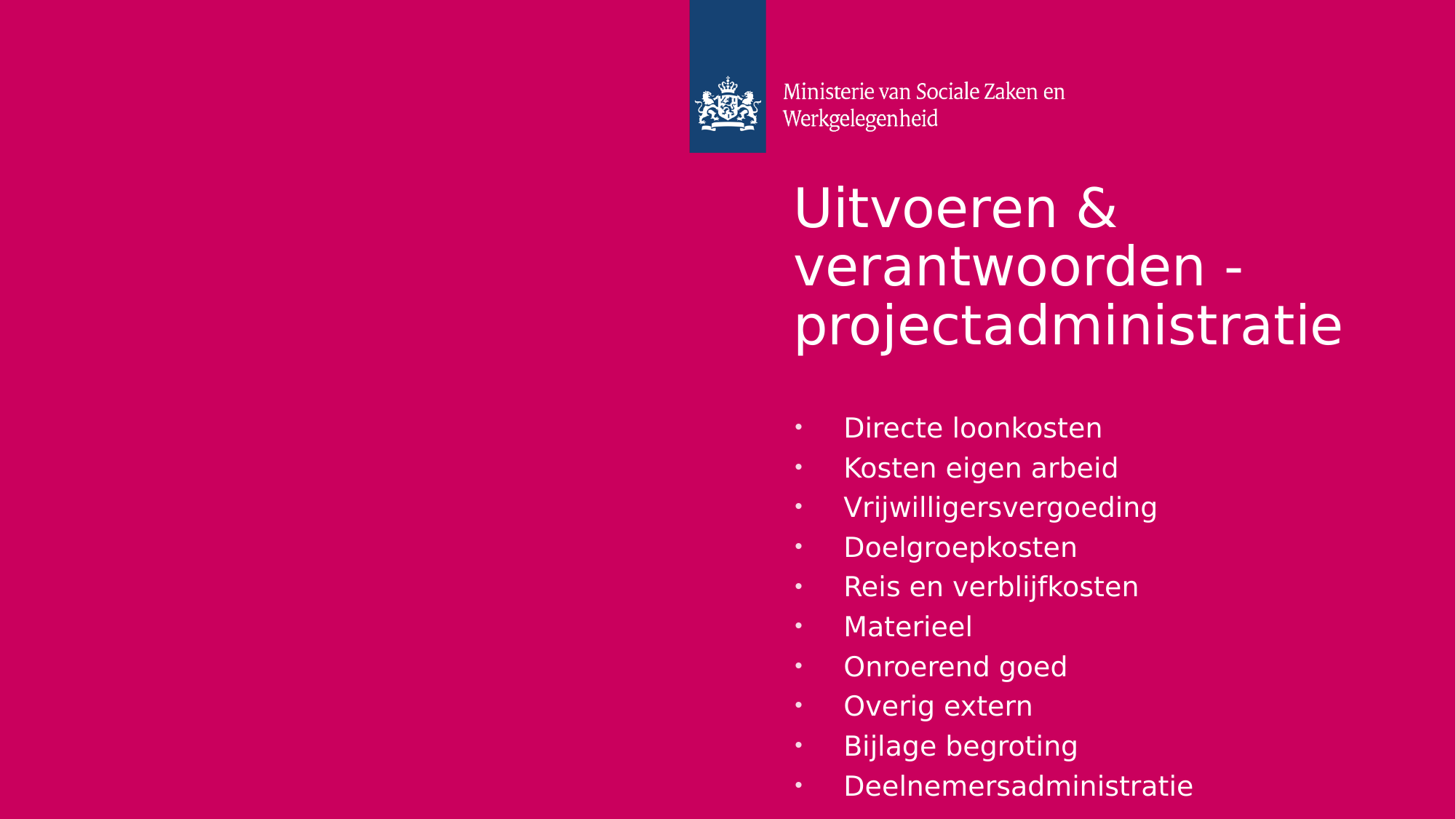

# Uitvoeren & verantwoorden - projectadministratie
Directe loonkosten
Kosten eigen arbeid
Vrijwilligersvergoeding
Doelgroepkosten
Reis en verblijfkosten
Materieel
Onroerend goed
Overig extern
Bijlage begroting
Deelnemersadministratie